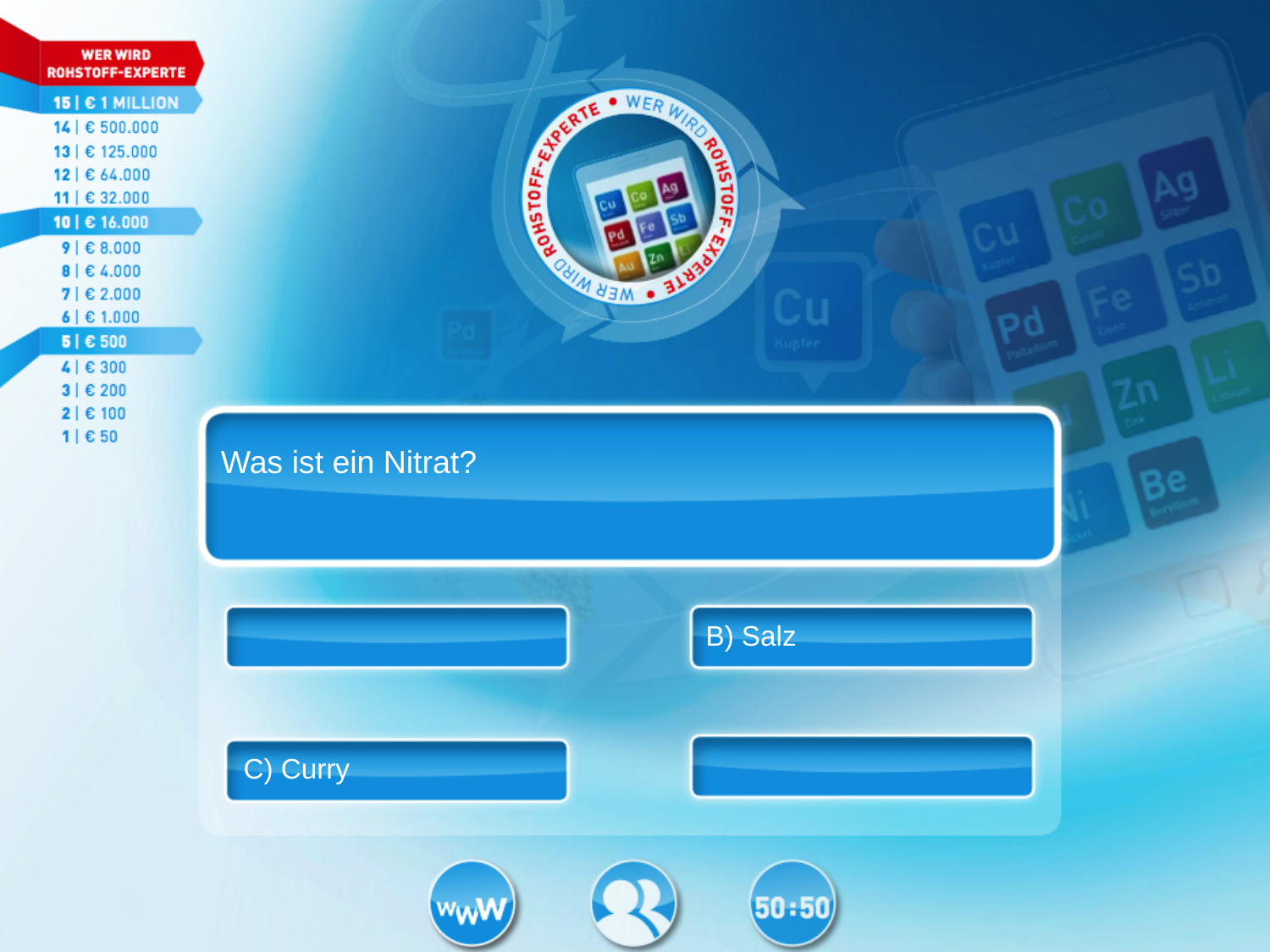

Was ist ein Nitrat?
B) Salz
C) Curry